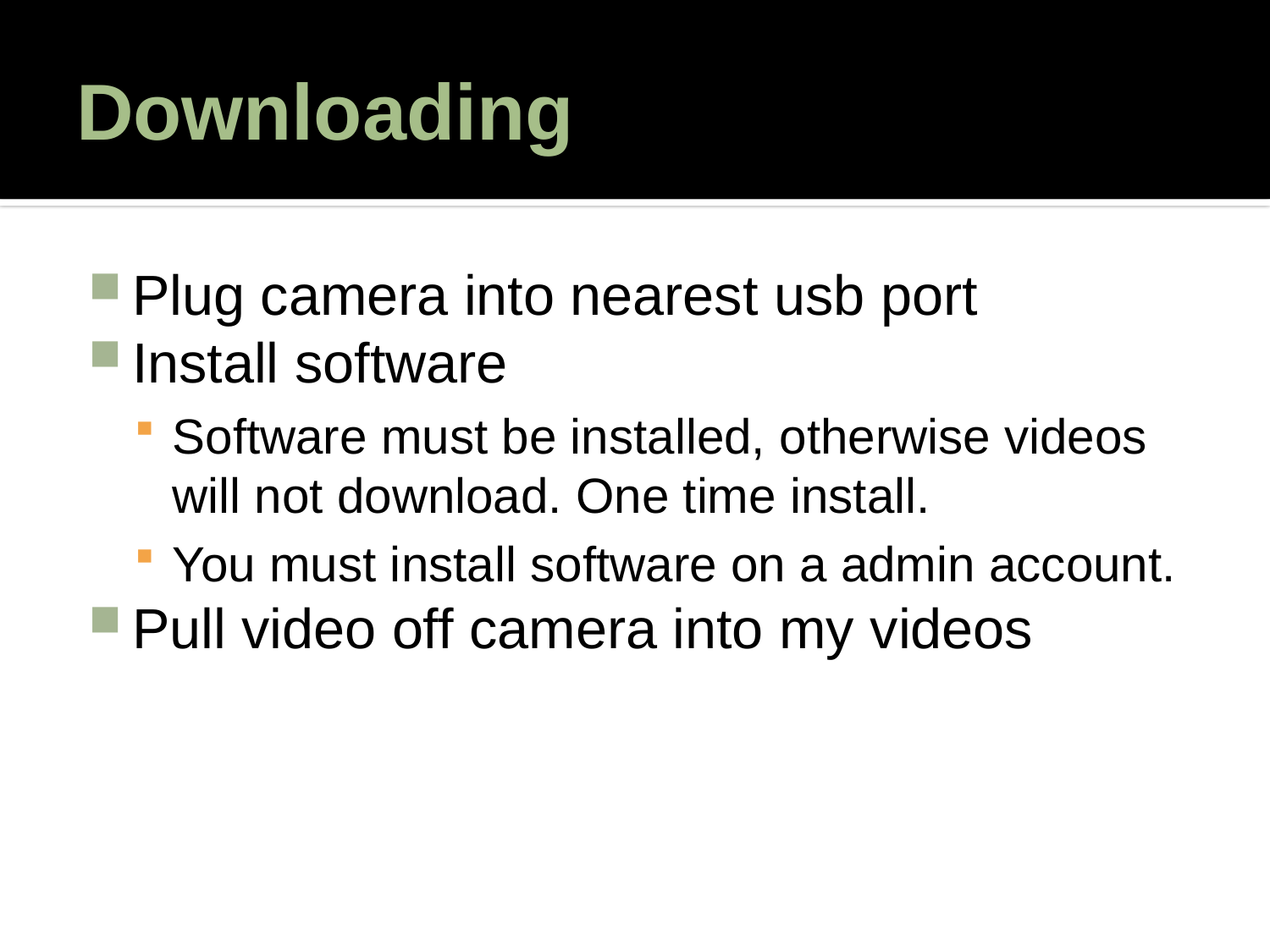

# Downloading
Plug camera into nearest usb port
Install software
Software must be installed, otherwise videos will not download. One time install.
You must install software on a admin account.
Pull video off camera into my videos